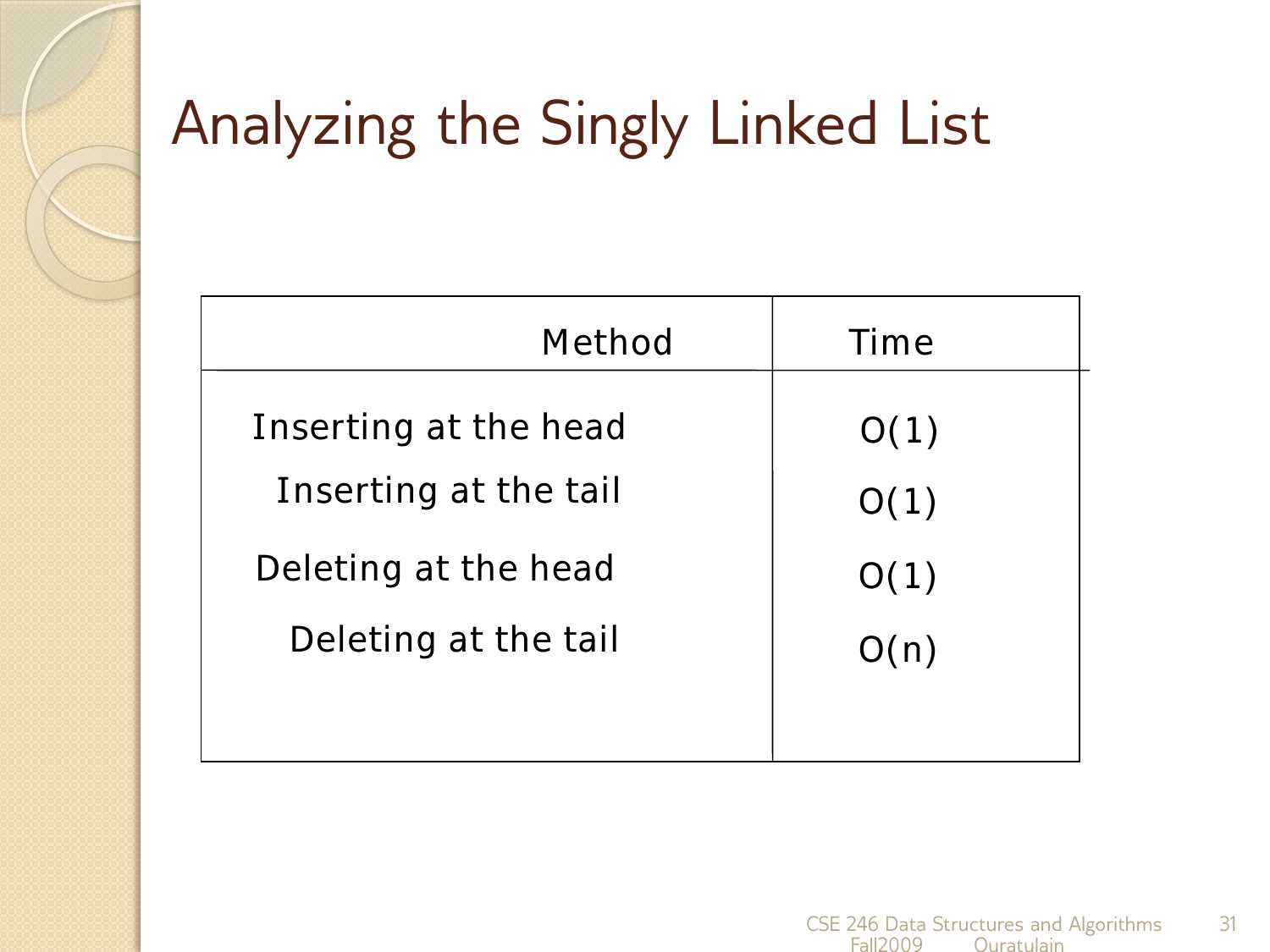

# Analyzing the Singly Linked List

Method
Time

Inserting at the head
O(1)
 Inserting at the tail
O(1)
Deleting at the head
O(1)
 Deleting at the tail
O(n)
CSE 246 Data Structures and Algorithms          Fall2009        Quratulain
31